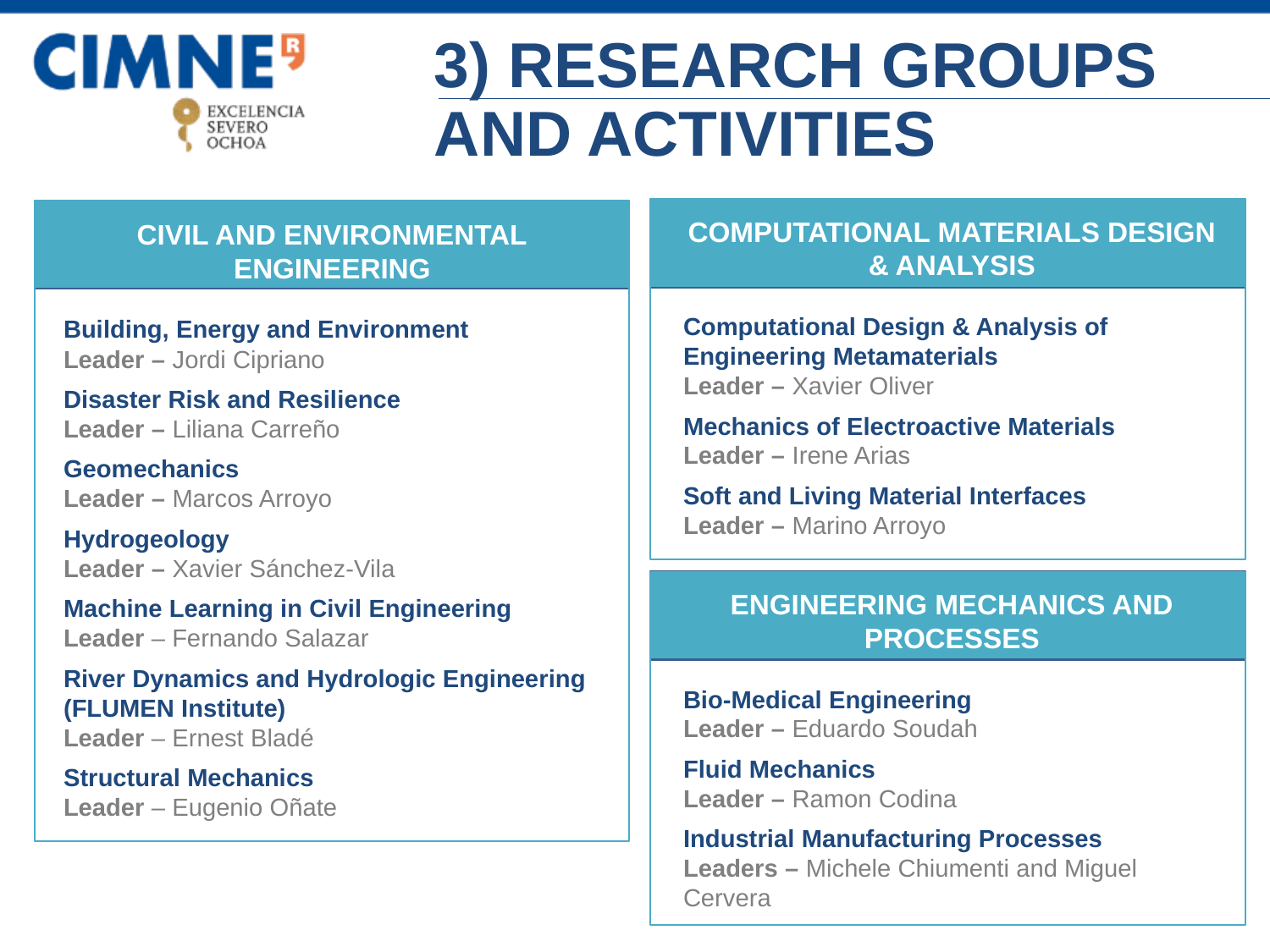

3) RESEARCH GROUPS
AND ACTIVITIES

COMPUTATIONAL MATERIALS DESIGN & ANALYSIS

Computational Design & Analysis of Engineering Metamaterials
Leader – Xavier Oliver
Mechanics of Electroactive Materials
Leader – Irene Arias
Soft and Living Material Interfaces
Leader – Marino Arroyo

CIVIL AND ENVIRONMENTAL
ENGINEERING

Building, Energy and Environment
Leader – Jordi Cipriano
Disaster Risk and Resilience
Leader – Liliana Carreño
Geomechanics
Leader – Marcos Arroyo
Hydrogeology
Leader – Xavier Sánchez-Vila
Machine Learning in Civil Engineering
Leader – Fernando Salazar
River Dynamics and Hydrologic Engineering (FLUMEN Institute)
Leader – Ernest Bladé
Structural Mechanics
Leader – Eugenio Oñate

ENGINEERING MECHANICS AND PROCESSES

Bio-Medical Engineering
Leader – Eduardo Soudah
Fluid Mechanics
Leader – Ramon Codina
Industrial Manufacturing Processes
Leaders – Michele Chiumenti and Miguel Cervera